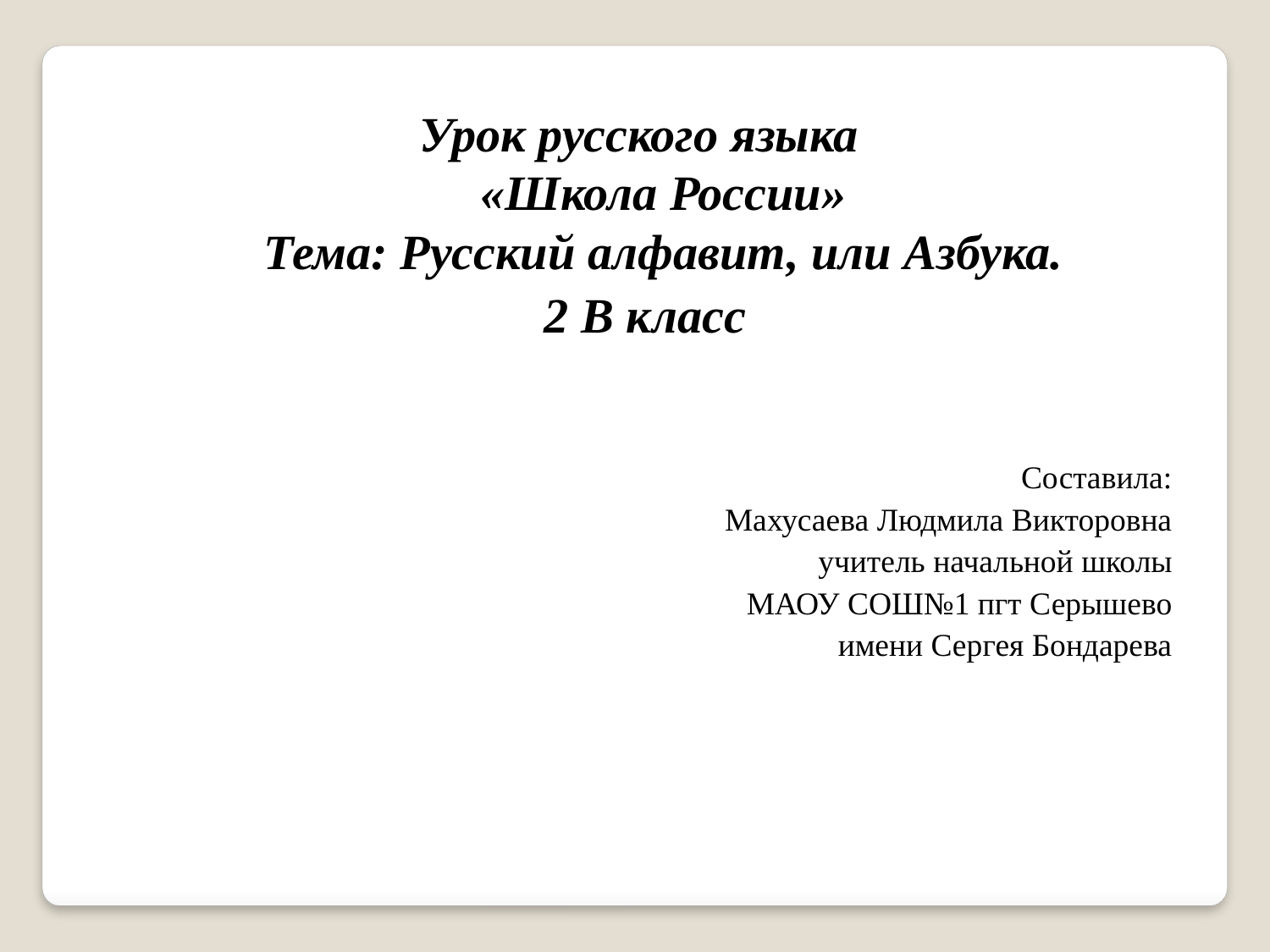

Урок русского языка
«Школа России»
Тема: Русский алфавит, или Азбука.
2 В класс

Составила:
Махусаева Людмила Викторовна
учитель начальной школы
МАОУ СОШ№1 пгт Серышево
имени Сергея Бондарева